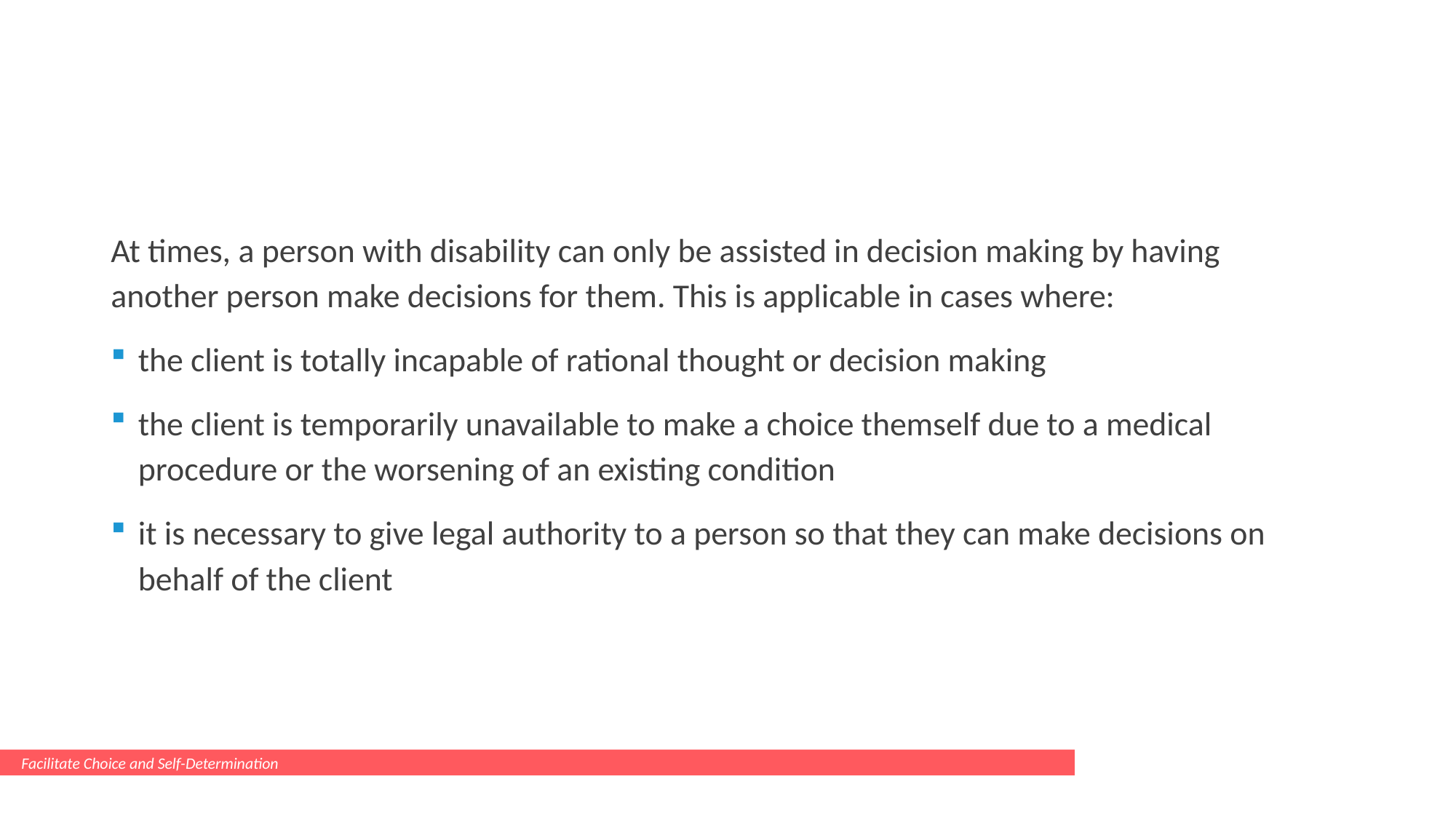

#
At times, a person with disability can only be assisted in decision making by having another person make decisions for them. This is applicable in cases where:
the client is totally incapable of rational thought or decision making
the client is temporarily unavailable to make a choice themself due to a medical procedure or the worsening of an existing condition
it is necessary to give legal authority to a person so that they can make decisions on behalf of the client
Facilitate Choice and Self-Determination